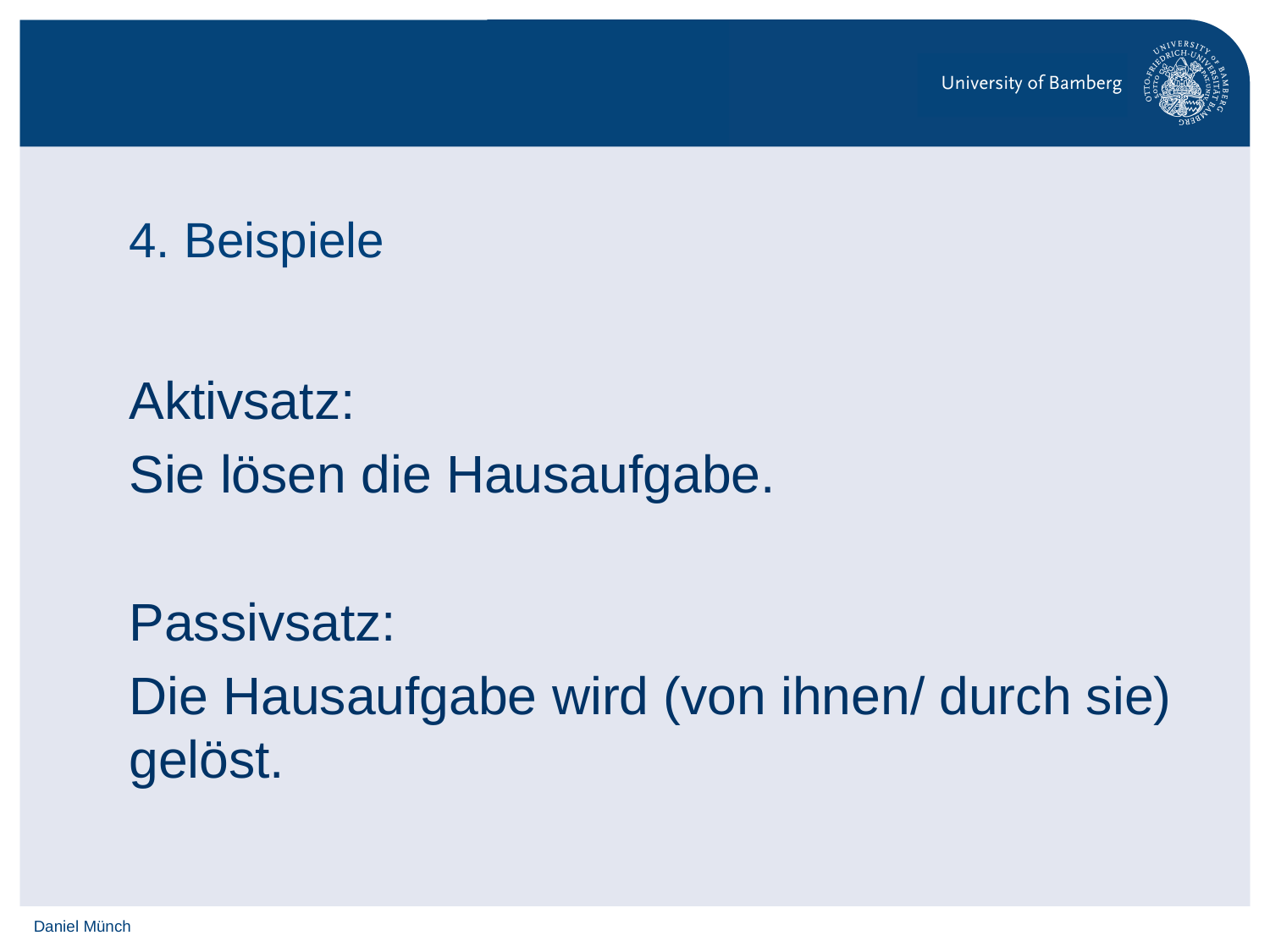

# 4. Beispiele
Aktivsatz:
Sie lösen die Hausaufgabe.

Passivsatz:
Die Hausaufgabe wird (von ihnen/ durch sie) gelöst.